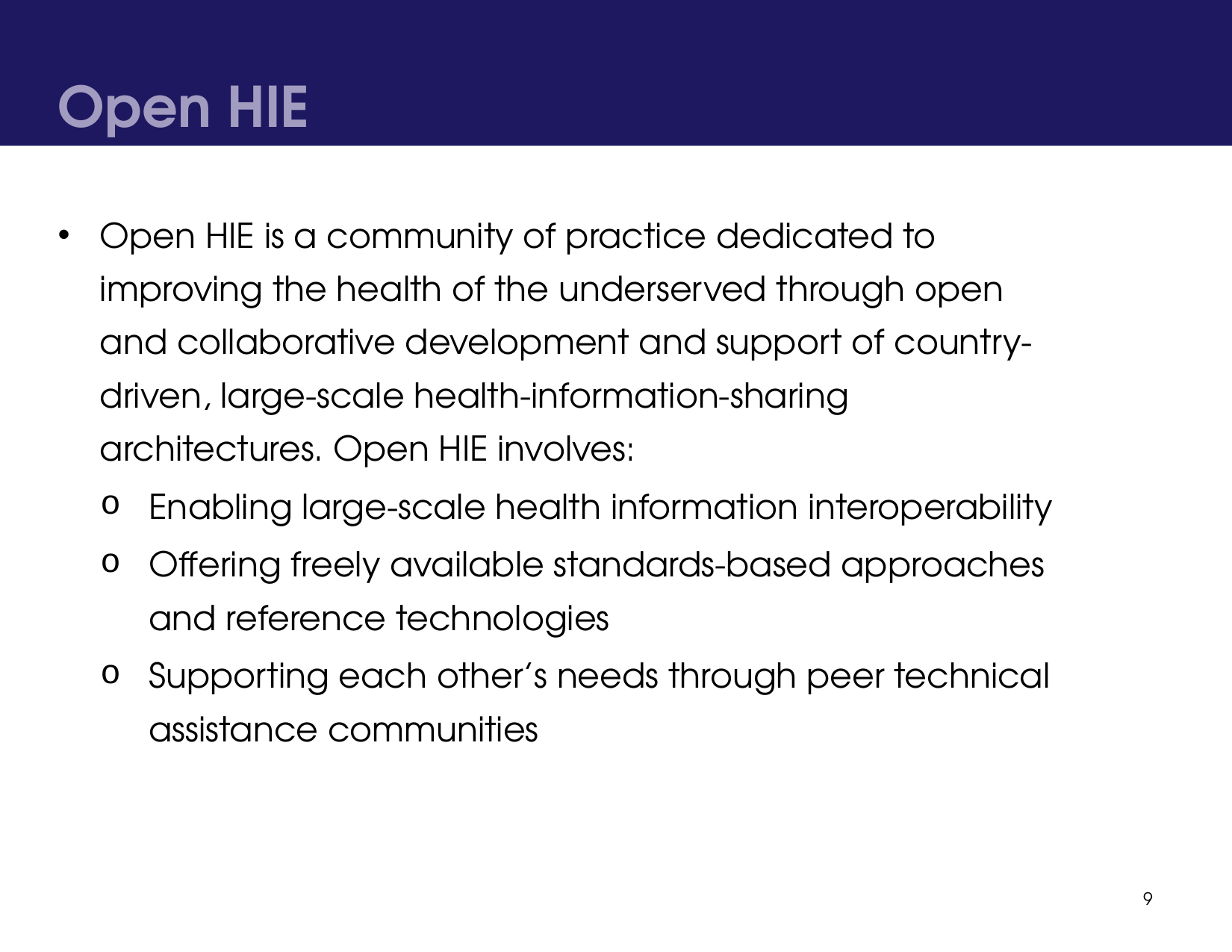

# Open HIE
Open HIE is a community of practice dedicated to improving the health of the underserved through open and collaborative development and support of country-driven, large-scale health-information-sharing architectures. Open HIE involves:
Enabling large-scale health information interoperability
Offering freely available standards-based approaches and reference technologies
Supporting each other’s needs through peer technical assistance communities

9